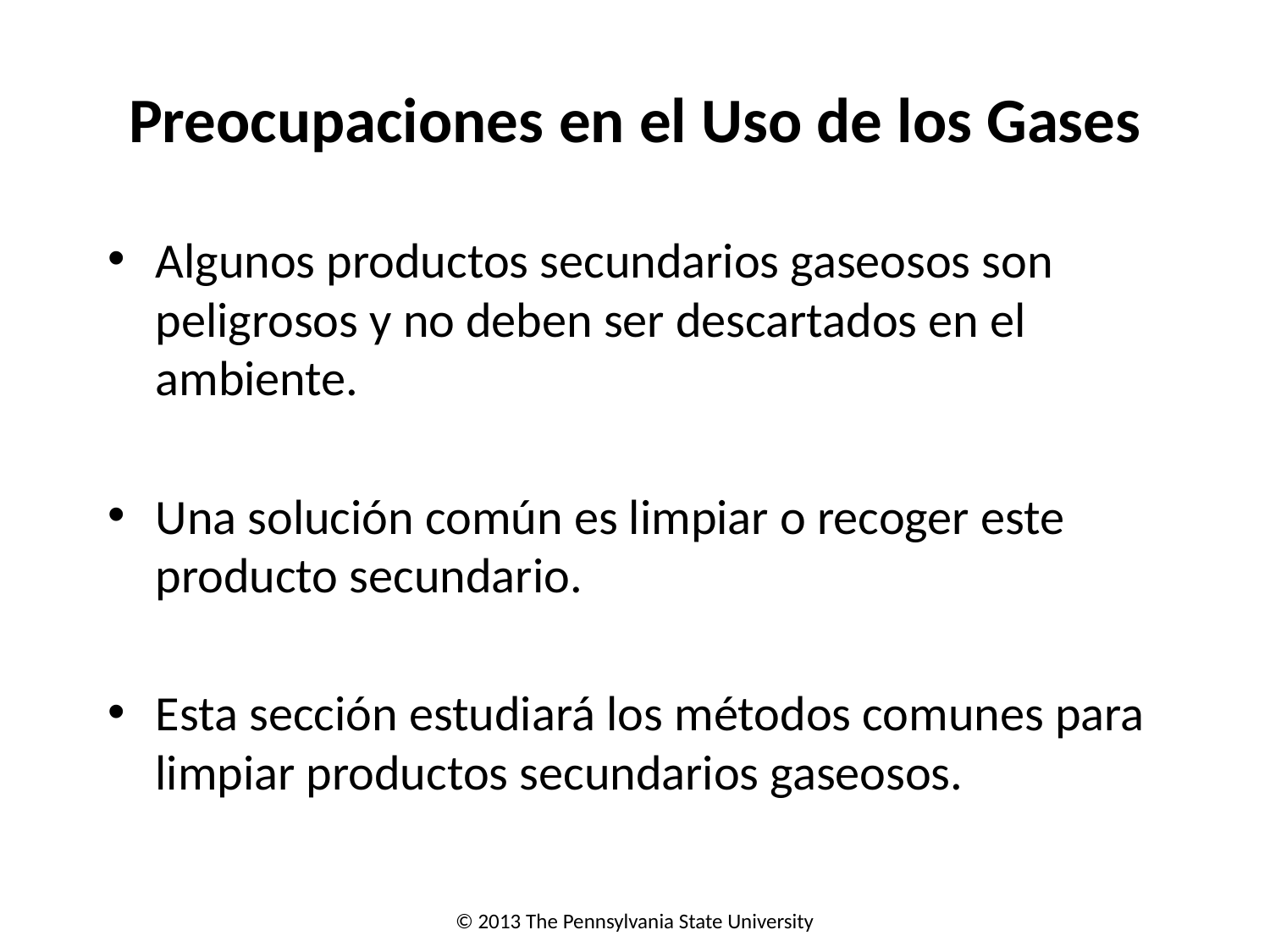

# Preocupaciones en el Uso de los Gases
Algunos productos secundarios gaseosos son peligrosos y no deben ser descartados en el ambiente.

Una solución común es limpiar o recoger este producto secundario.

Esta sección estudiará los métodos comunes para limpiar productos secundarios gaseosos.